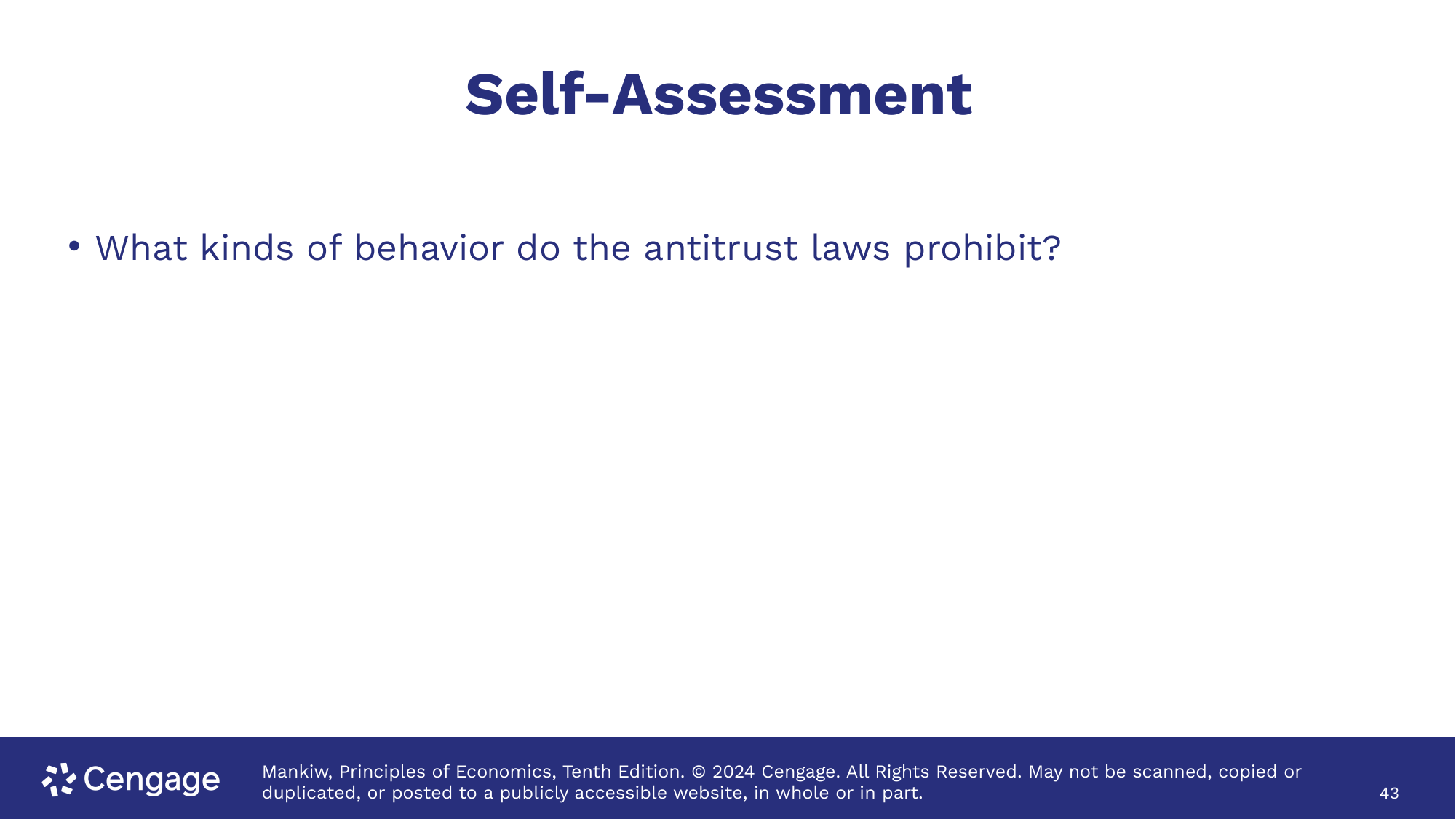

# Self-Assessment
What kinds of behavior do the antitrust laws prohibit?